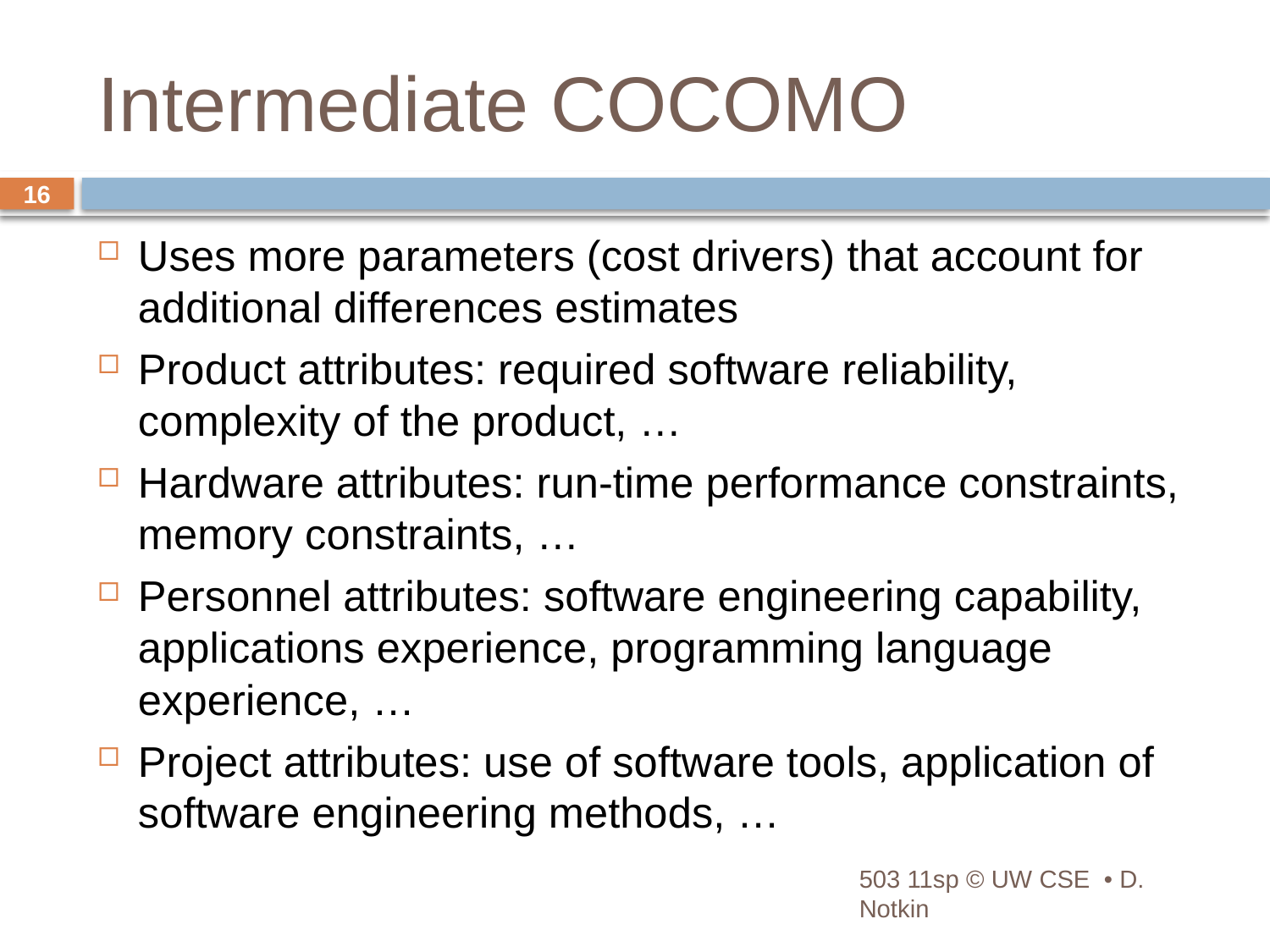

# Intermediate COCOMO
16
Uses more parameters (cost drivers) that account for additional differences estimates
Product attributes: required software reliability, complexity of the product, …
Hardware attributes: run-time performance constraints, memory constraints, …
Personnel attributes: software engineering capability, applications experience, programming language experience, …
Project attributes: use of software tools, application of software engineering methods, …
503 11sp © UW CSE  • D. Notkin